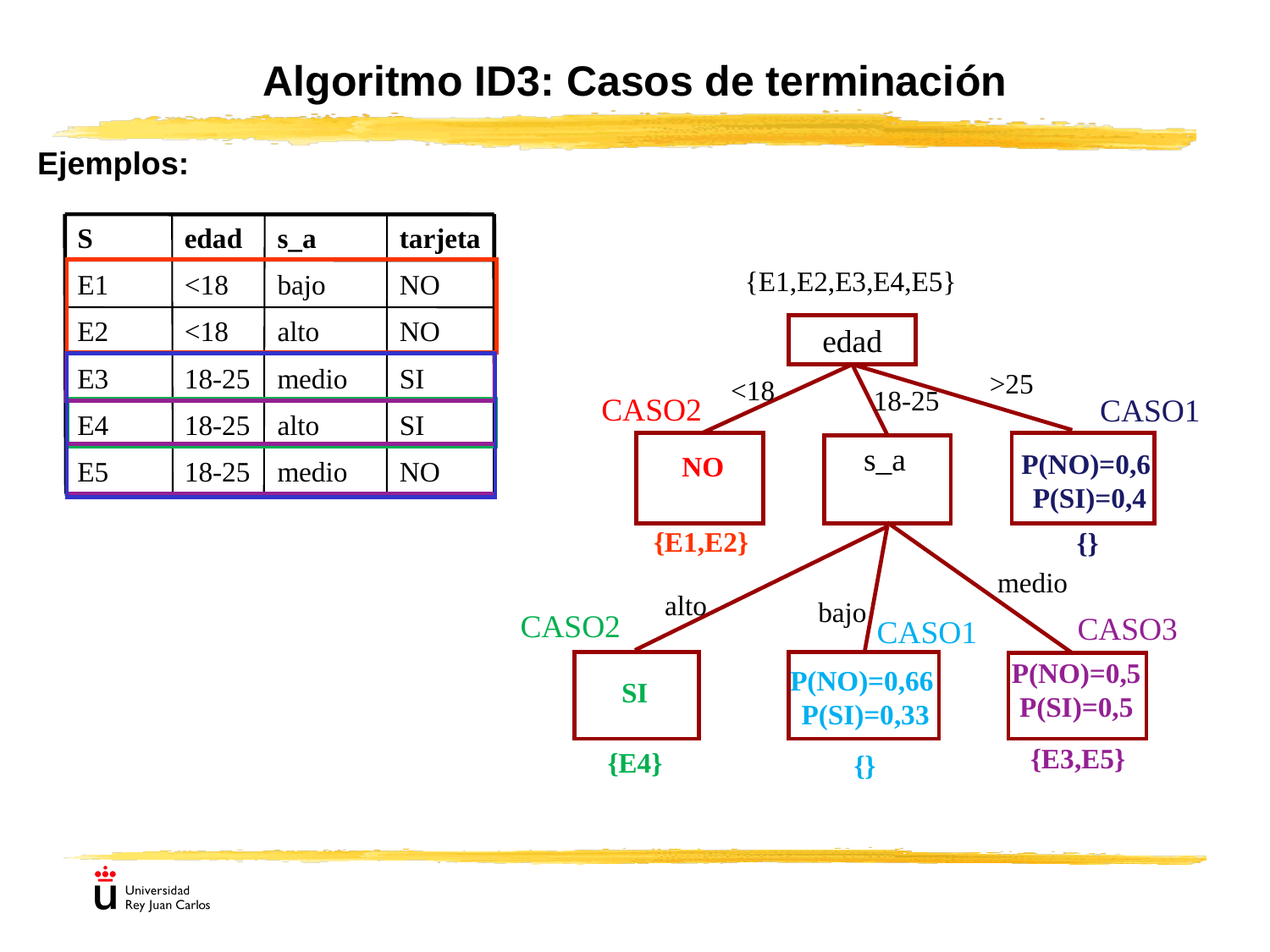

Algoritmo ID3: Casos de terminación
Ejemplos:

S

edad

s_a

tarjeta

E1

<18
bajo
NO
E2

<18
alto
NO
E3

18-25
medio
SI
E4

18-25
alto
SI

E5
18-25
medio
NO
{E1,E2,E3,E4,E5}

NO
{E1,E2}
CASO2
edad

CASO3
P(NO)=0,5
P(SI)=0,5
{E3,E5}
>25

<18
18-25

CASO1
P(NO)=0,6
P(SI)=0,4
{}

CASO2
SI
{E4}
s_a

medio
alto
bajo

CASO1
P(NO)=0,66
P(SI)=0,33
{}